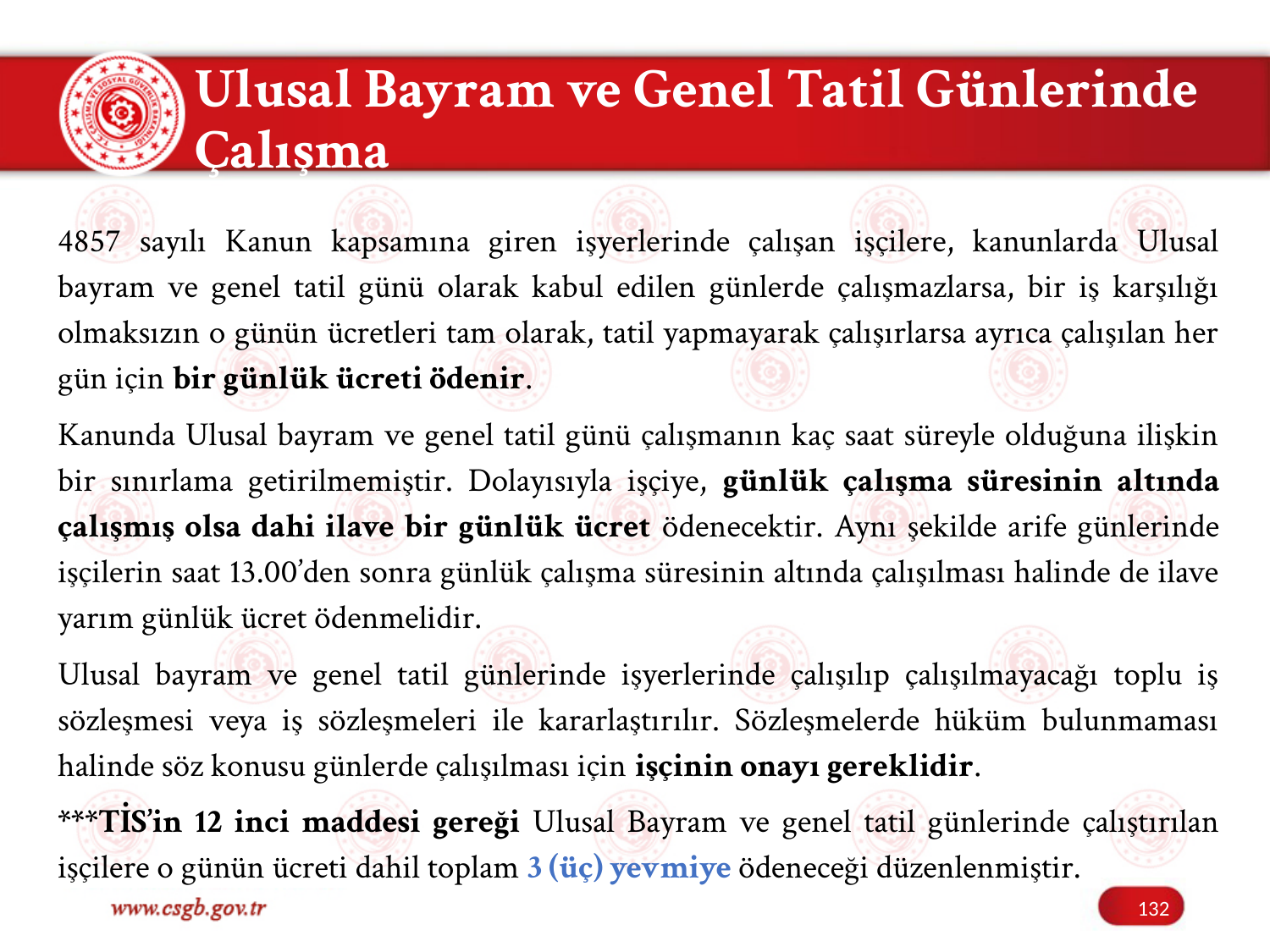

# Ulusal Bayram ve Genel Tatil Günlerinde Çalışma
4857 sayılı Kanun kapsamına giren işyerlerinde çalışan işçilere, kanunlarda Ulusal bayram ve genel tatil günü olarak kabul edilen günlerde çalışmazlarsa, bir iş karşılığı olmaksızın o günün ücretleri tam olarak, tatil yapmayarak çalışırlarsa ayrıca çalışılan her gün için bir günlük ücreti ödenir.
Kanunda Ulusal bayram ve genel tatil günü çalışmanın kaç saat süreyle olduğuna ilişkin bir sınırlama getirilmemiştir. Dolayısıyla işçiye, günlük çalışma süresinin altında çalışmış olsa dahi ilave bir günlük ücret ödenecektir. Aynı şekilde arife günlerinde işçilerin saat 13.00’den sonra günlük çalışma süresinin altında çalışılması halinde de ilave yarım günlük ücret ödenmelidir.
Ulusal bayram ve genel tatil günlerinde işyerlerinde çalışılıp çalışılmayacağı toplu iş sözleşmesi veya iş sözleşmeleri ile kararlaştırılır. Sözleşmelerde hüküm bulunmaması halinde söz konusu günlerde çalışılması için işçinin onayı gereklidir.
***TİS’in 12 inci maddesi gereği Ulusal Bayram ve genel tatil günlerinde çalıştırılan işçilere o günün ücreti dahil toplam 3 (üç) yevmiye ödeneceği düzenlenmiştir.

132